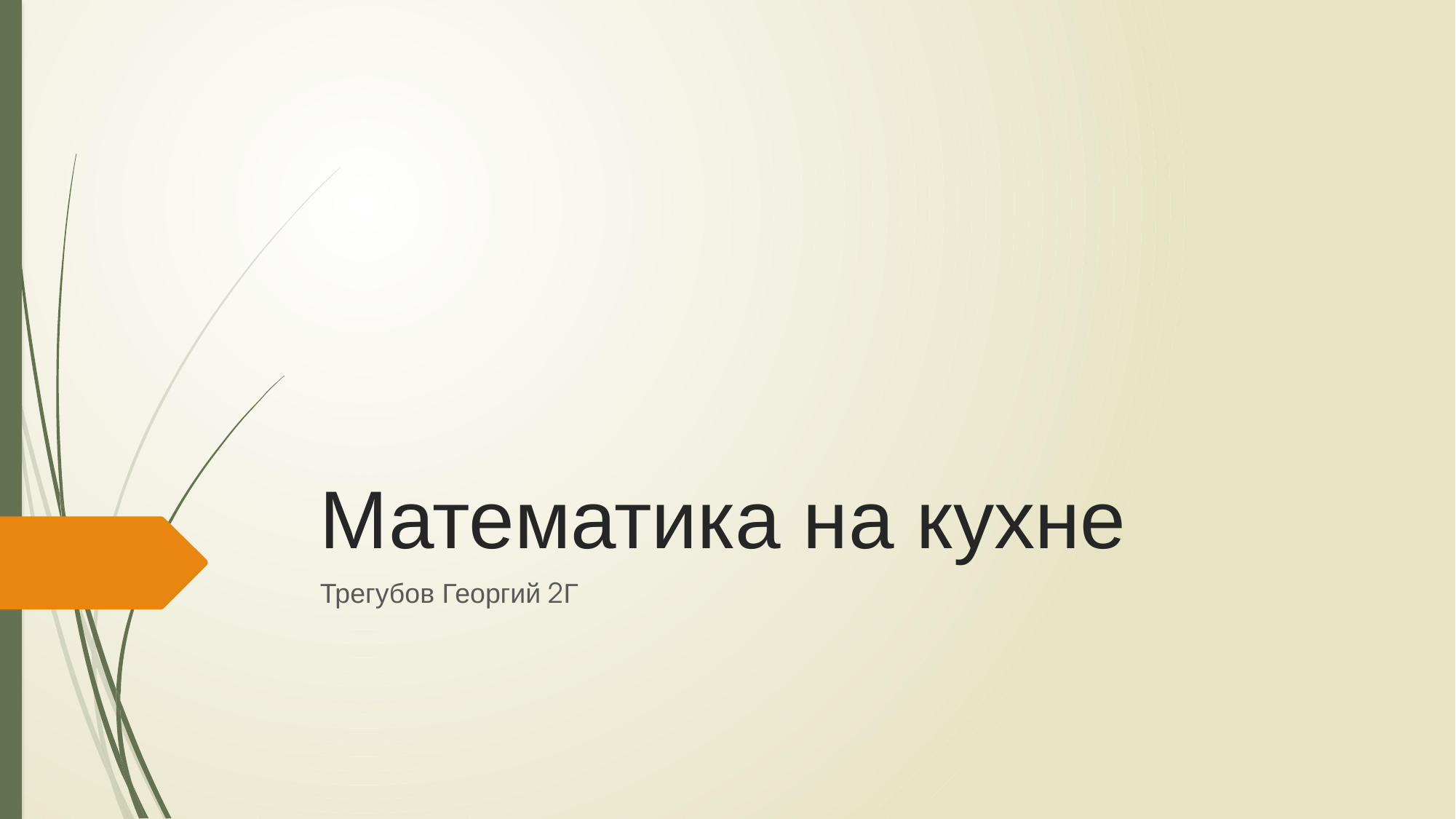

# Математика на кухне
Трегубов Георгий 2Г